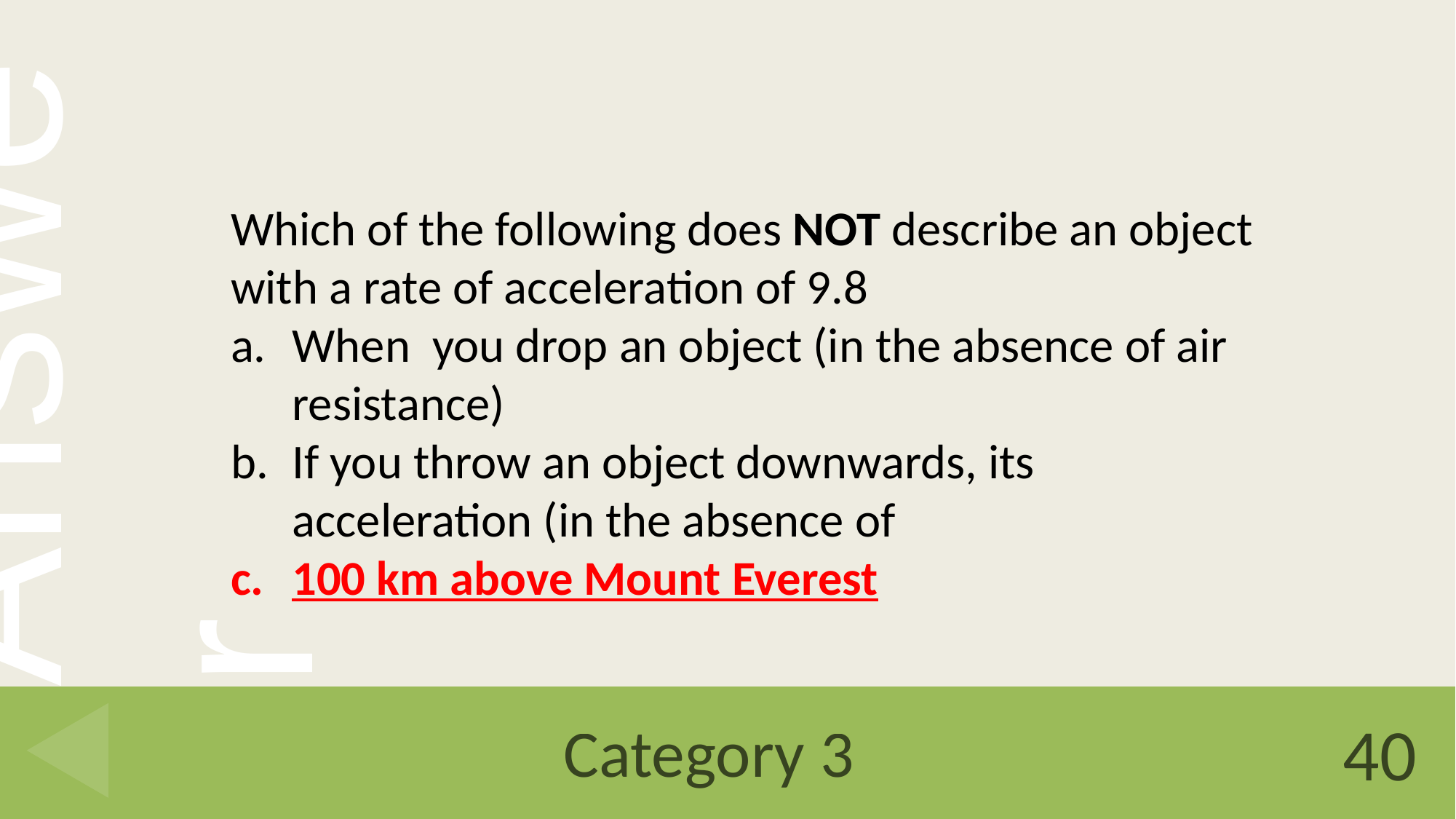

Which of the following does NOT describe an object with a rate of acceleration of 9.8
When  you drop an object (in the absence of air resistance)
If you throw an object downwards, its acceleration (in the absence of
100 km above Mount Everest

# Category 3
40